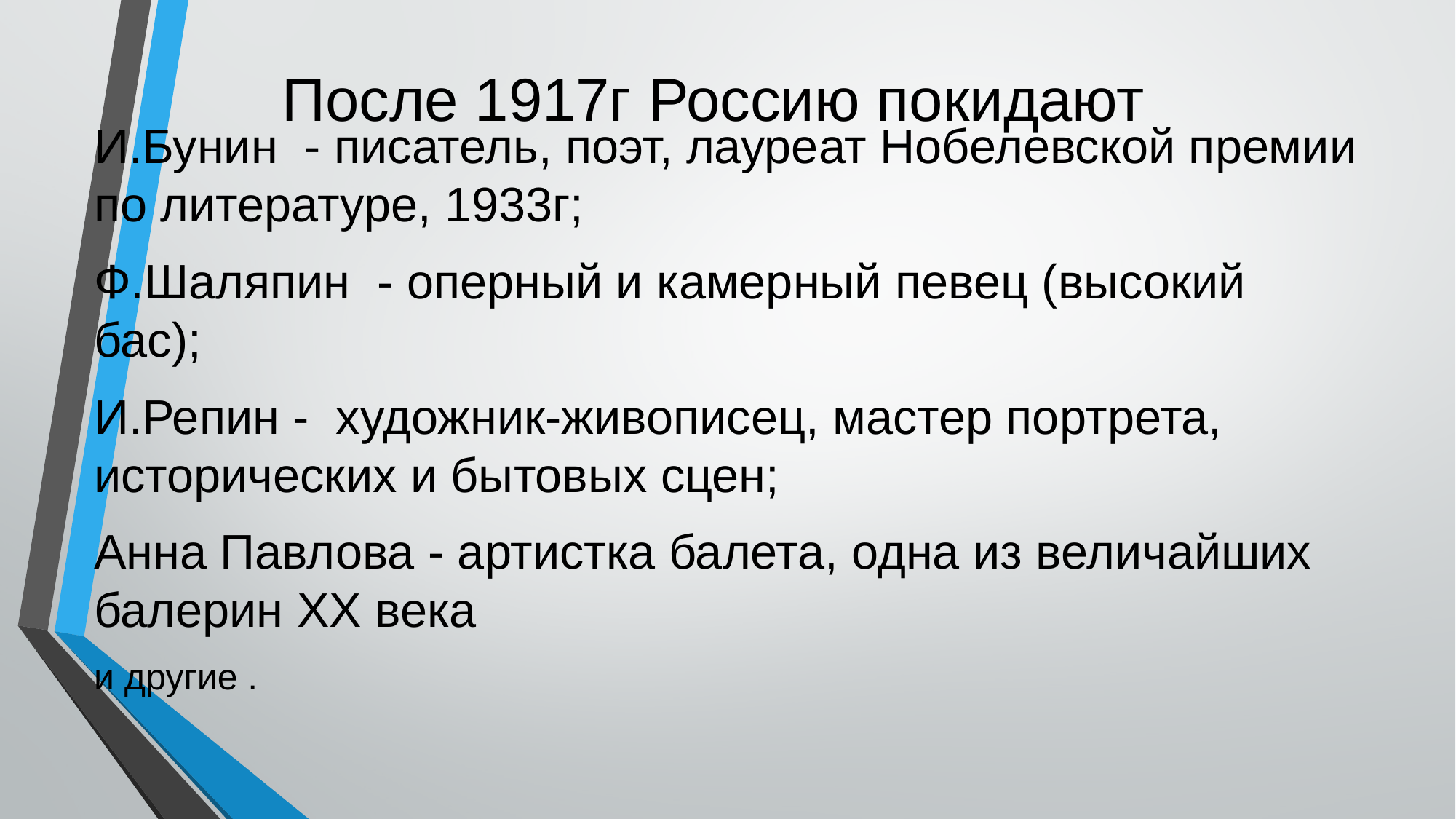

# После 1917г Россию покидают
И.Бунин  - писатель, поэт, лауреат Нобелевской премии по литературе, 1933г;
Ф.Шаляпин  - оперный и камерный певец (высокий бас);
И.Репин -  художник-живописец, мастер портрета, исторических и бытовых сцен;
Анна Павлова - артистка балета, одна из величайших балерин XX века
и другие .